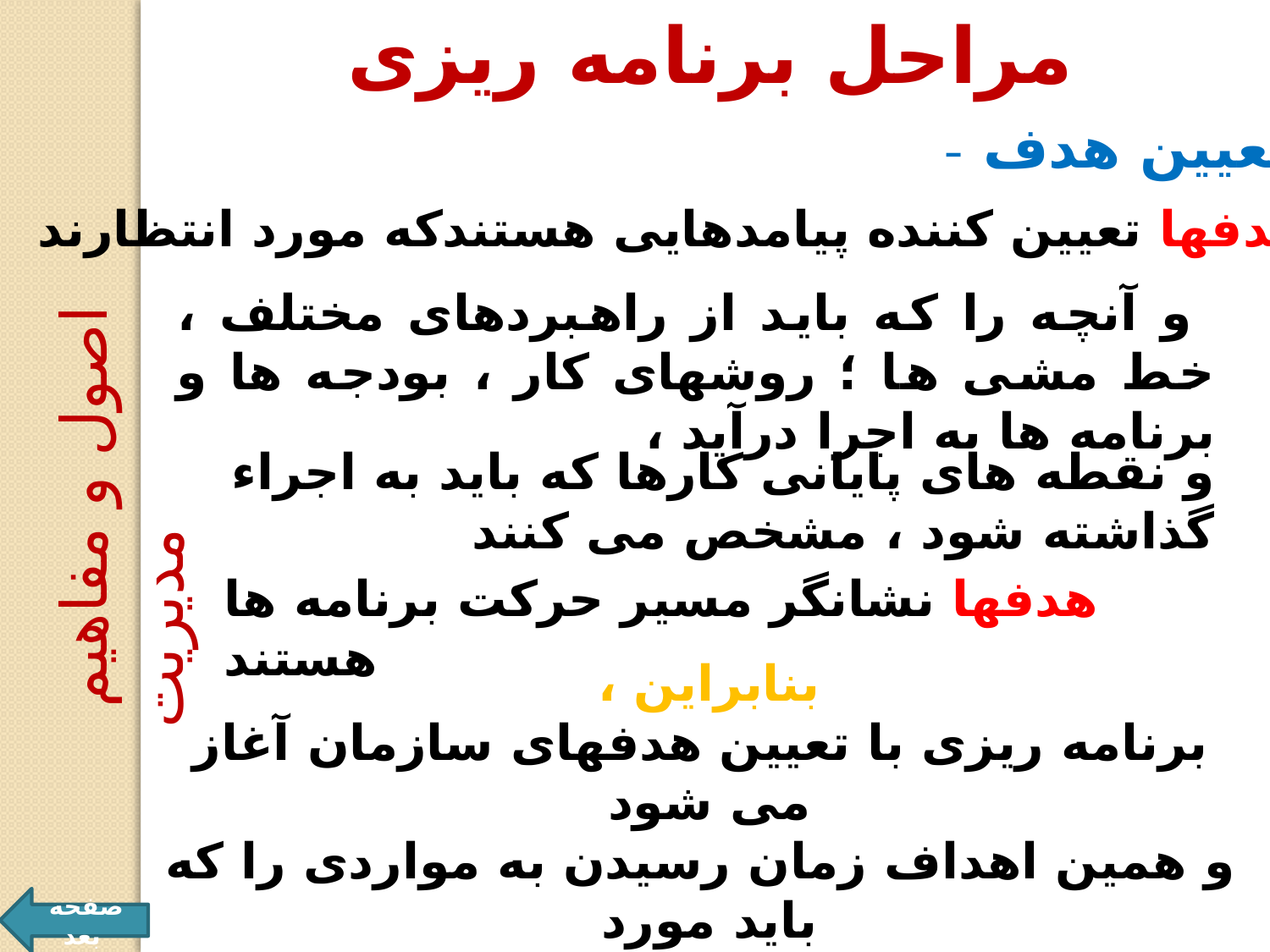

مراحل برنامه ریزی
- تعیین هدف
هدفها تعیین کننده پیامدهایی هستندکه مورد انتظارند

 و آنچه را که باید از راهبردهای مختلف ، خط مشی ها ؛ روشهای کار ، بودجه ها و برنامه ها به اجرا درآید ،
اصول و مفاهيم  مديريت
و نقطه های پایانی کارها که باید به اجراء گذاشته شود ، مشخص می کنند
هدفها نشانگر مسیر حرکت برنامه ها هستند
بنابراین ،
 برنامه ریزی با تعیین هدفهای سازمان آغاز می شود
 و همین اهداف زمان رسیدن به مواردی را که باید مورد
 تاکید قرار گیرد ، معیین می کند .
صفحه  بعد